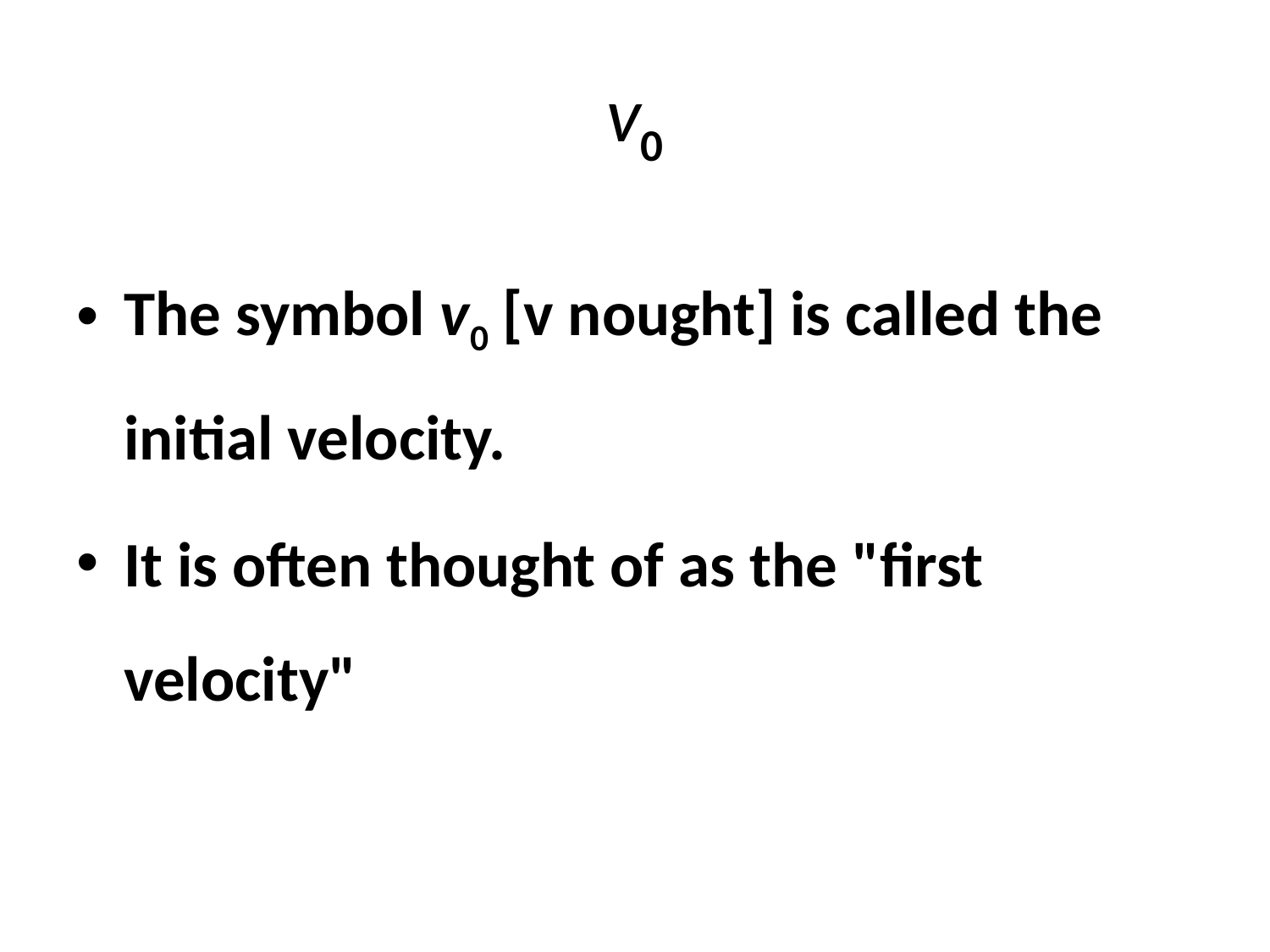

# v0
The symbol v0 [v nought] is called the initial velocity.
It is often thought of as the "first velocity"